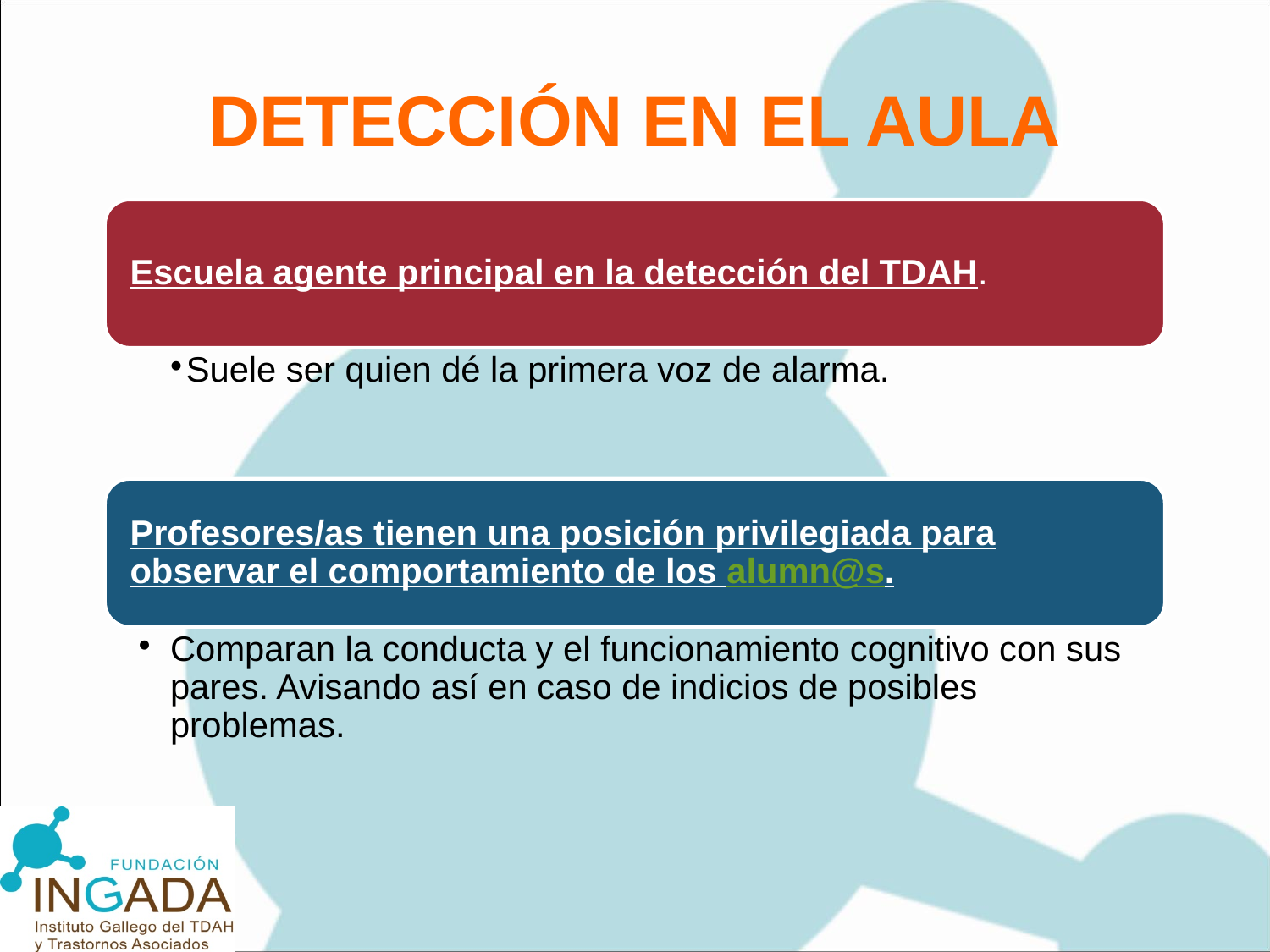

DETECCIÓN EN EL AULA
Escuela agente principal en la detección del TDAH.
Suele ser quien dé la primera voz de alarma.

Profesores/as tienen una posición privilegiada para observar el comportamiento de los alumn@s.
Comparan la conducta y el funcionamiento cognitivo con sus pares. Avisando así en caso de indicios de posibles problemas.